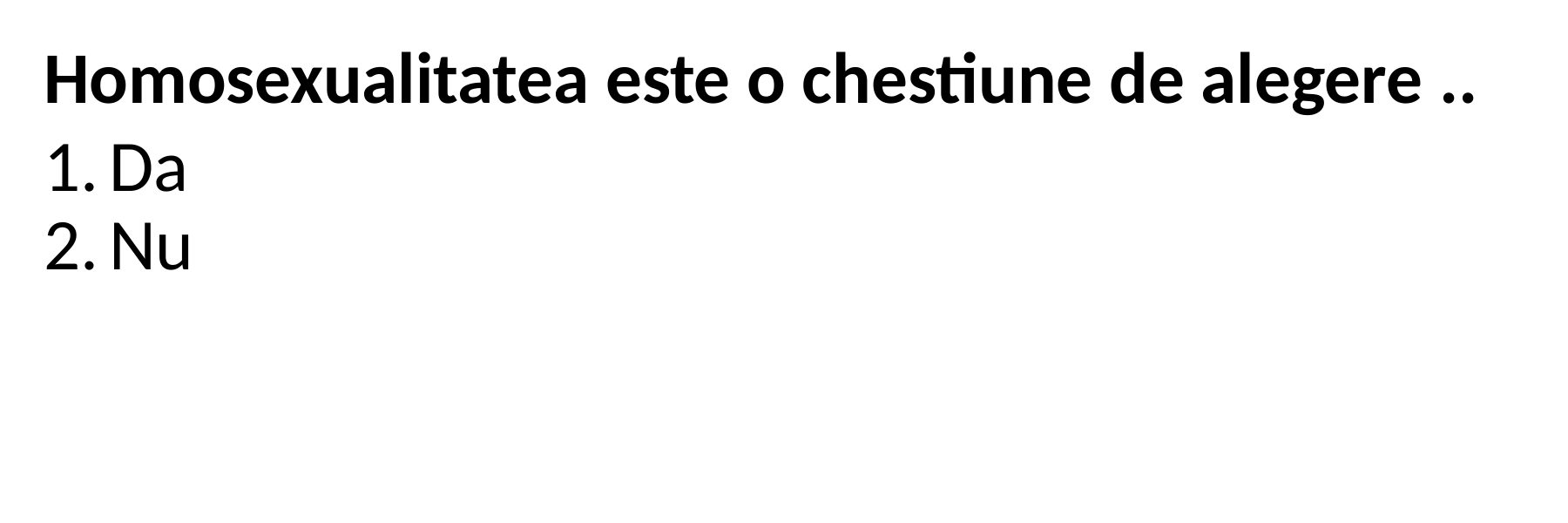

Homosexualitatea este o chestiune de alegere ..
Da
Nu